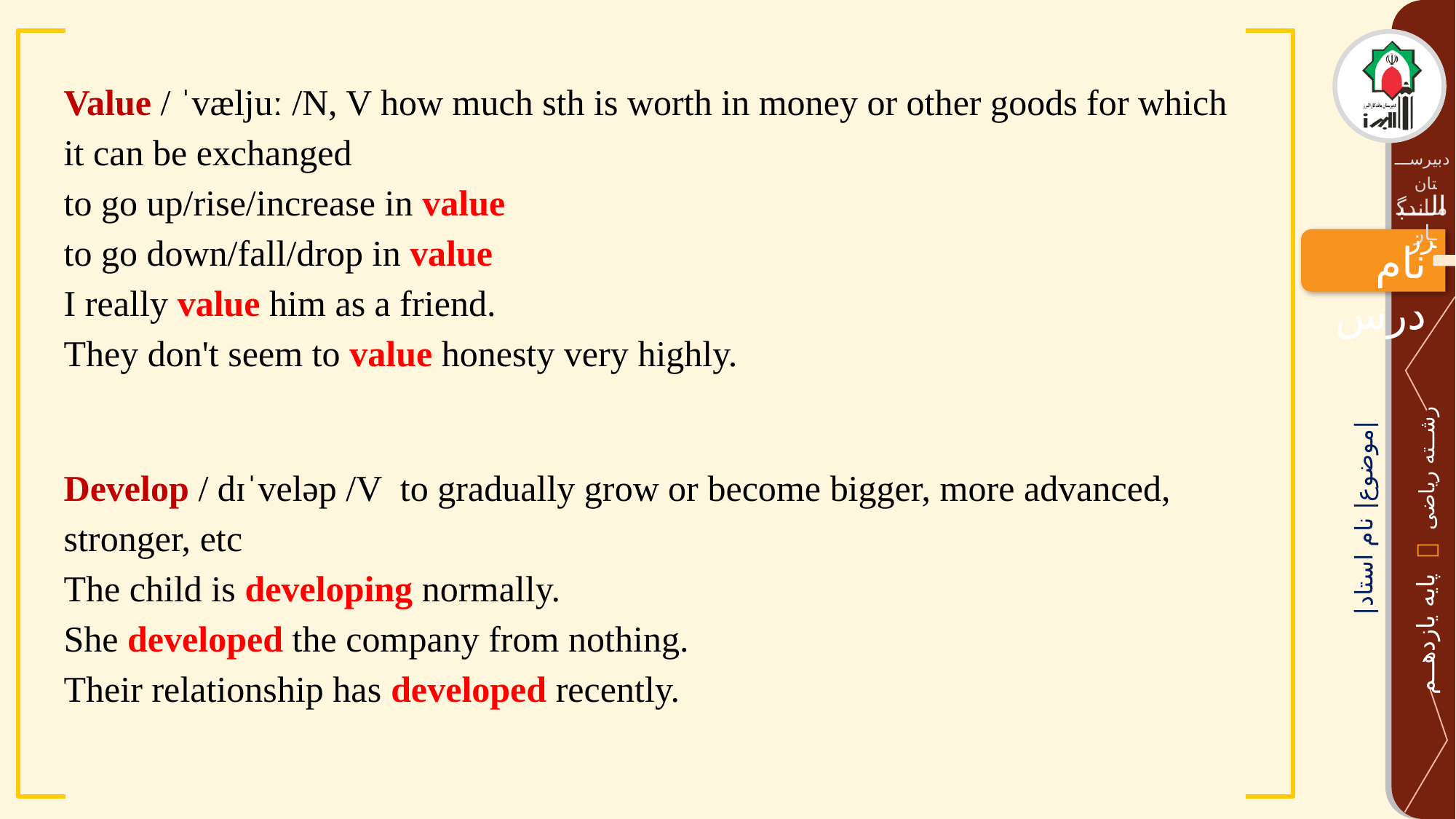

Value / ˈvæljuː /N, V how much sth is worth in money or other goods for which it can be exchanged
to go up/rise/increase in value
to go down/fall/drop in value
I really value him as a friend.
They don't seem to value honesty very highly.
Develop / dɪˈveləp /V  to gradually grow or become bigger, more advanced, stronger, etc
The child is developing normally.
She developed the company from nothing.
Their relationship has developed recently.